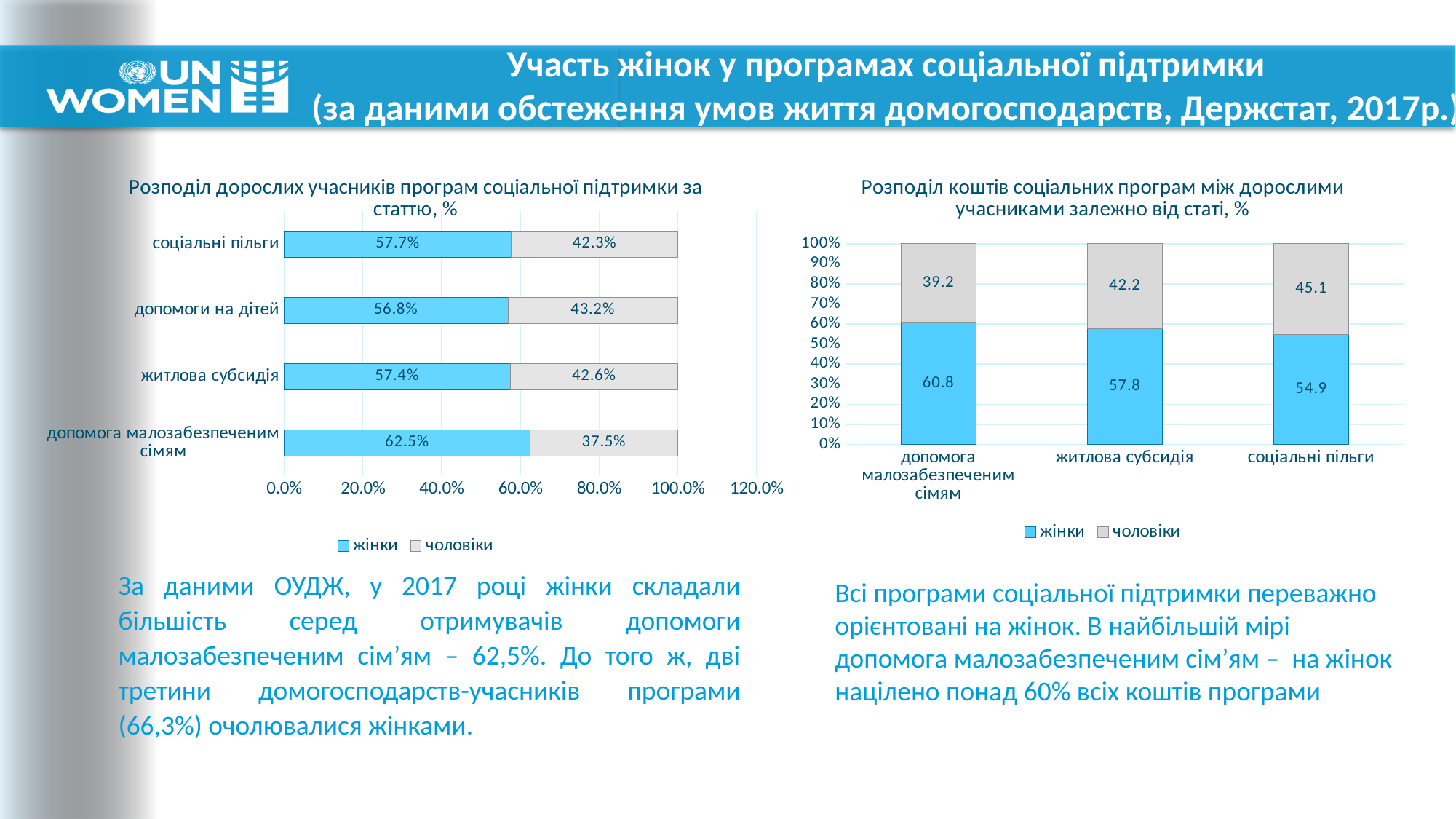

# Участь жінок у програмах соціальної підтримки (за даними обстеження умов життя домогосподарств, Держстат, 2017р.)

### Chart: Розподіл дорослих учасників програм соціальної підтримки за статтю, %

| Category | жінки | чоловіки |
|---|---|---|
| допомога малозабезпеченим сімям | 0.6247694892670493 | 0.3752305107329507 |
| житлова субсидія | 0.5740558752478927 | 0.4259441247521073 |
| допомоги на дітей | 0.5683104126882375 | 0.43168958731176255 |
| соціальні пільги | 0.5774421563297852 | 0.4225578436702147 |

### Chart: Розподіл коштів соціальних програм між дорослими учасниками залежно від статі, %

| Category | жінки | чоловіки |
|---|---|---|
| допомога малозабезпеченим сімям | 60.81196733363704 | 39.18803266636296 |
| житлова субсидія | 57.75514207393905 | 42.24485792606095 |
| соціальні пільги | 54.903961893453015 | 45.096038106546985 |
За даними ОУДЖ, у 2017 році жінки складали більшість серед отримувачів допомоги малозабезпеченим сім’ям – 62,5%. До того ж, дві третини домогосподарств-учасників програми (66,3%) очолювалися жінками.
Всі програми соціальної підтримки переважно орієнтовані на жінок. В найбільшій мірі допомога малозабезпеченим сім’ям –  на жінок націлено понад 60% всіх коштів програми